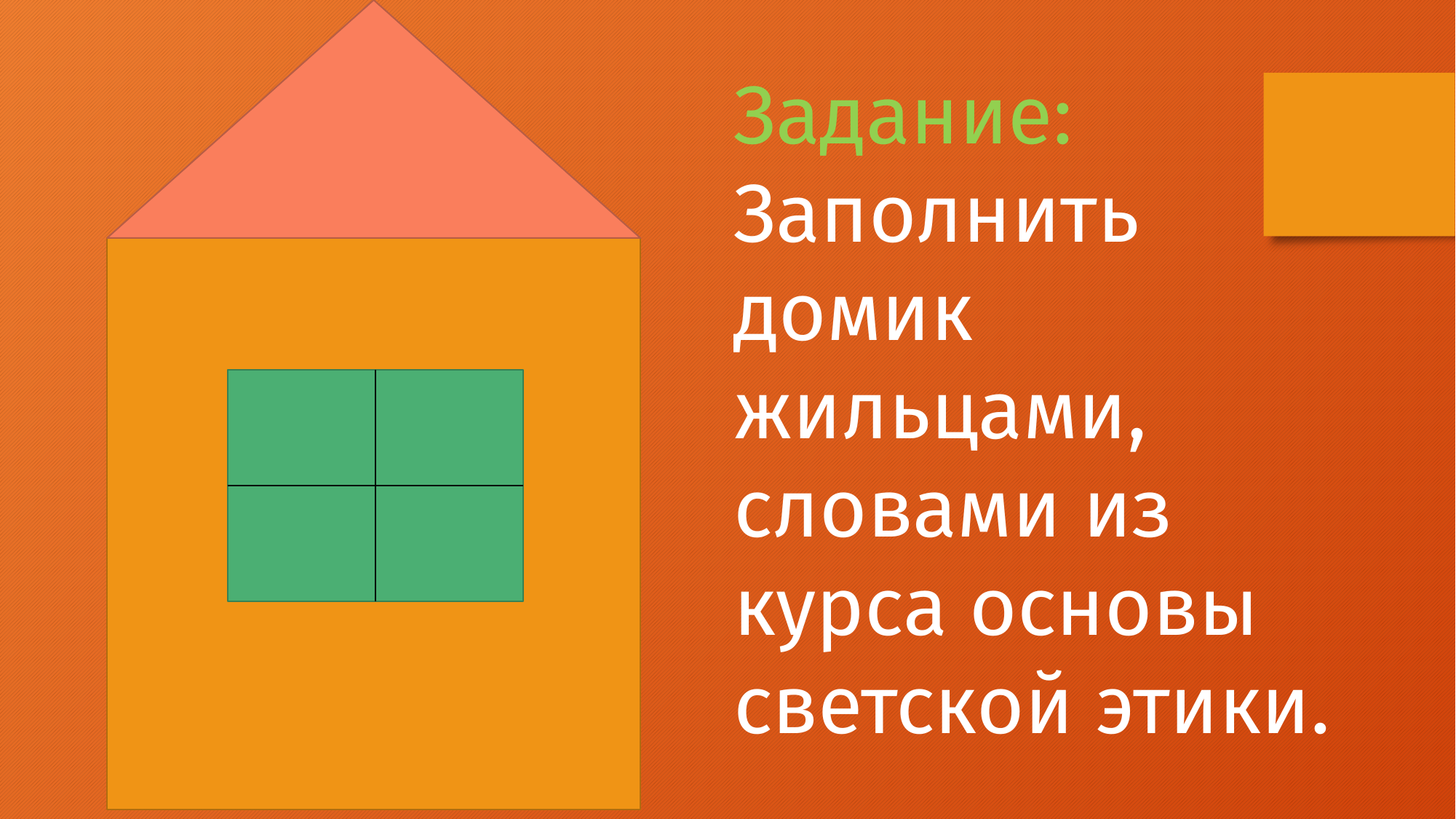

Задание: Заполнить домик жильцами, словами из курса основы светской этики.